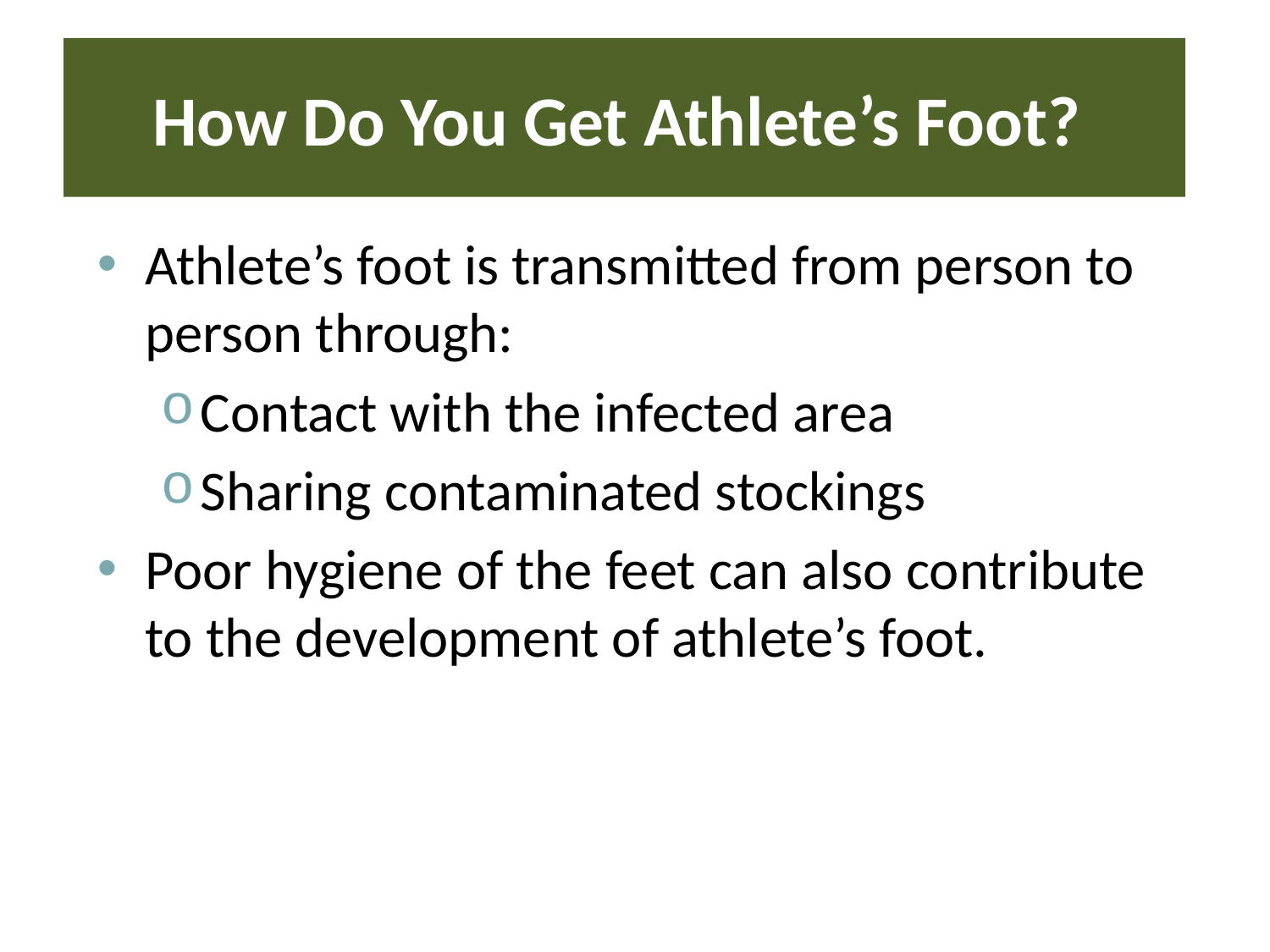

# How Do You Get Athlete’s Foot?
Athlete’s foot is transmitted from person to person through:
Contact with the infected area
Sharing contaminated stockings
Poor hygiene of the feet can also contribute to the development of athlete’s foot.